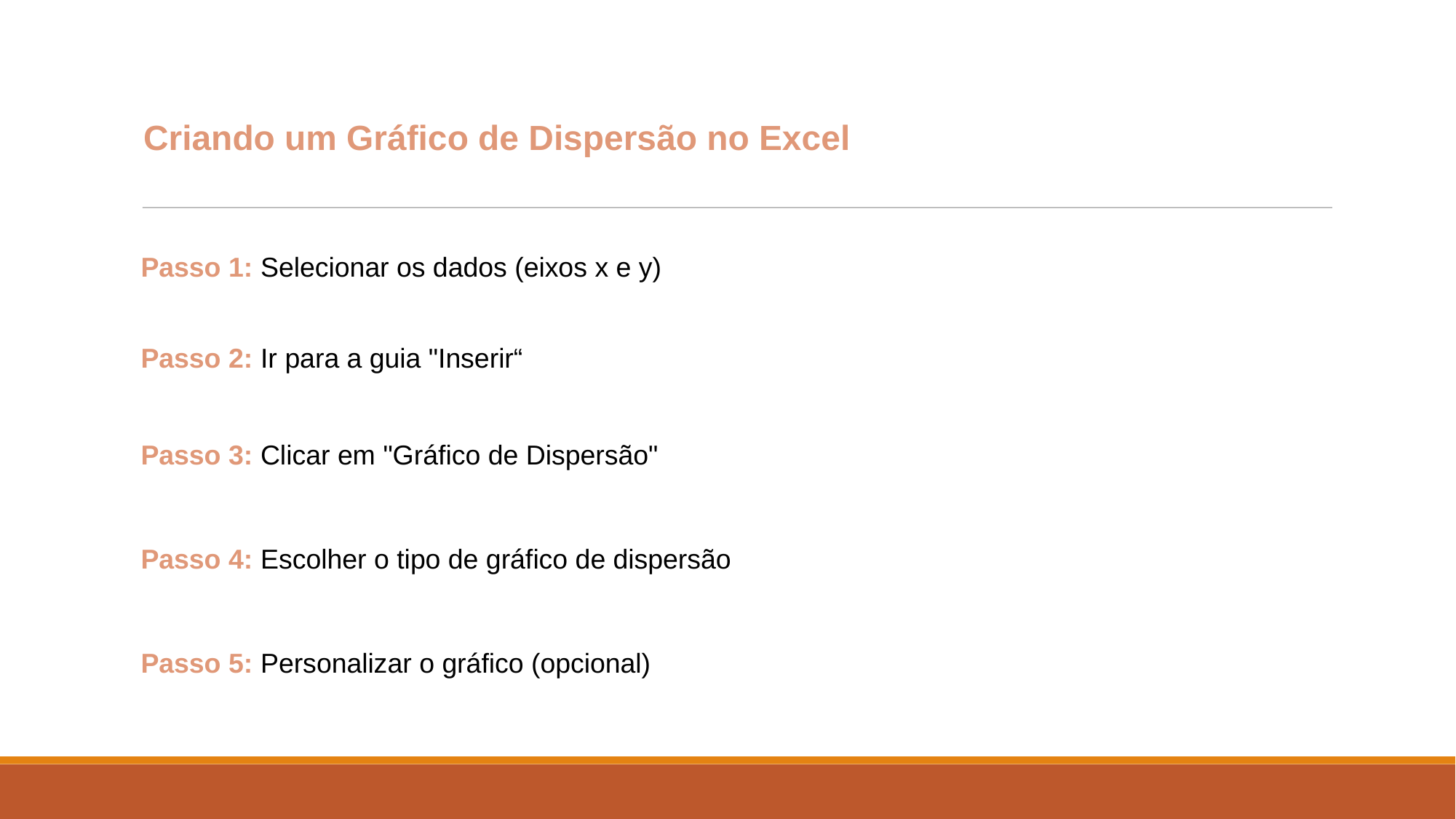

Criando um Gráfico de Dispersão no Excel
Passo 1: Selecionar os dados (eixos x e y)
Passo 2: Ir para a guia "Inserir“
Passo 3: Clicar em "Gráfico de Dispersão"
Passo 4: Escolher o tipo de gráfico de dispersão
Passo 5: Personalizar o gráfico (opcional)